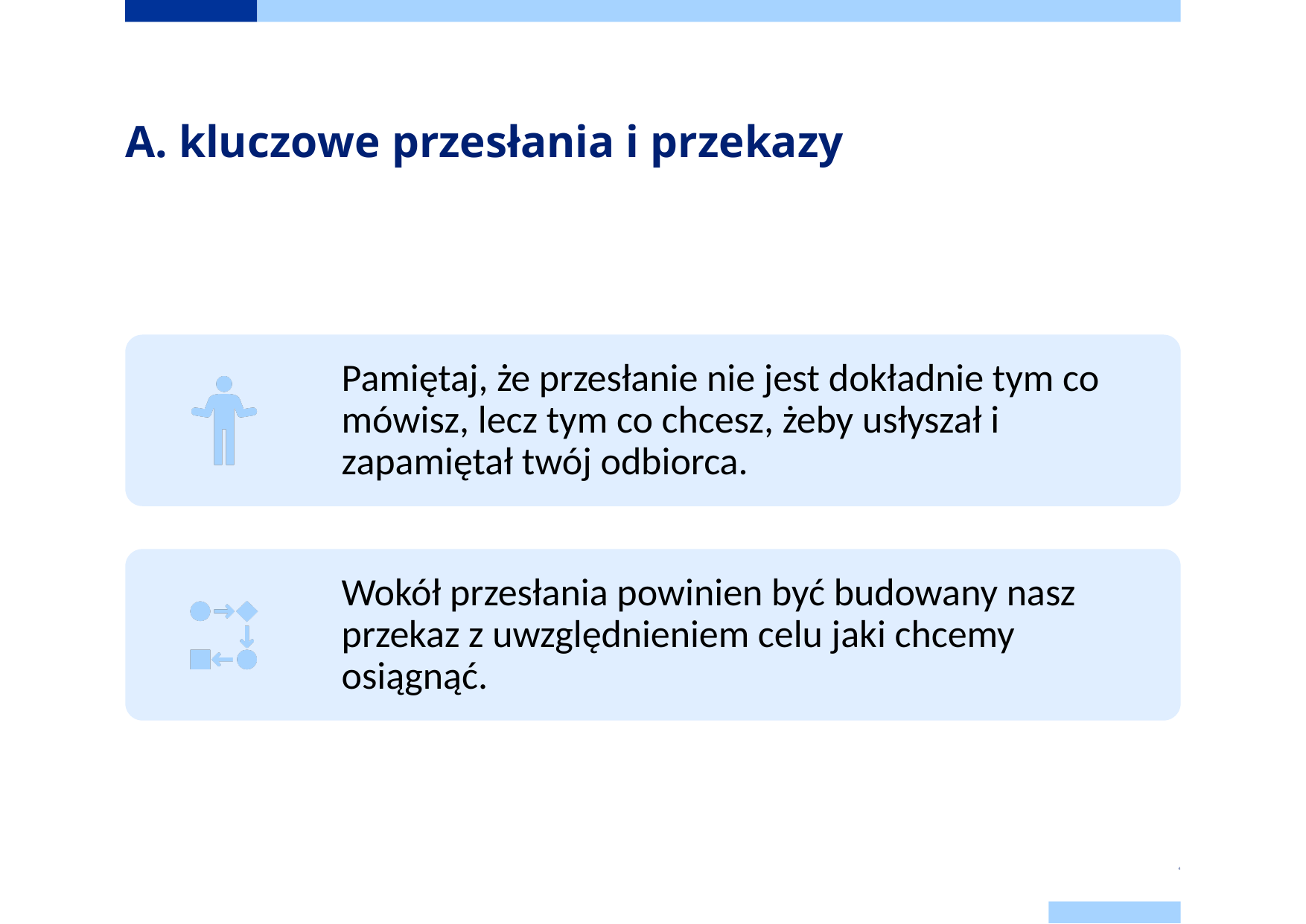

# A. kluczowe przesłania i przekazy
Pamiętaj, że przesłanie nie jest dokładnie tym co mówisz, lecz tym co chcesz, żeby usłyszał i zapamiętał twój odbiorca.
Wokół przesłania powinien być budowany nasz przekaz z uwzględnieniem celu jaki chcemy osiągnąć.
4